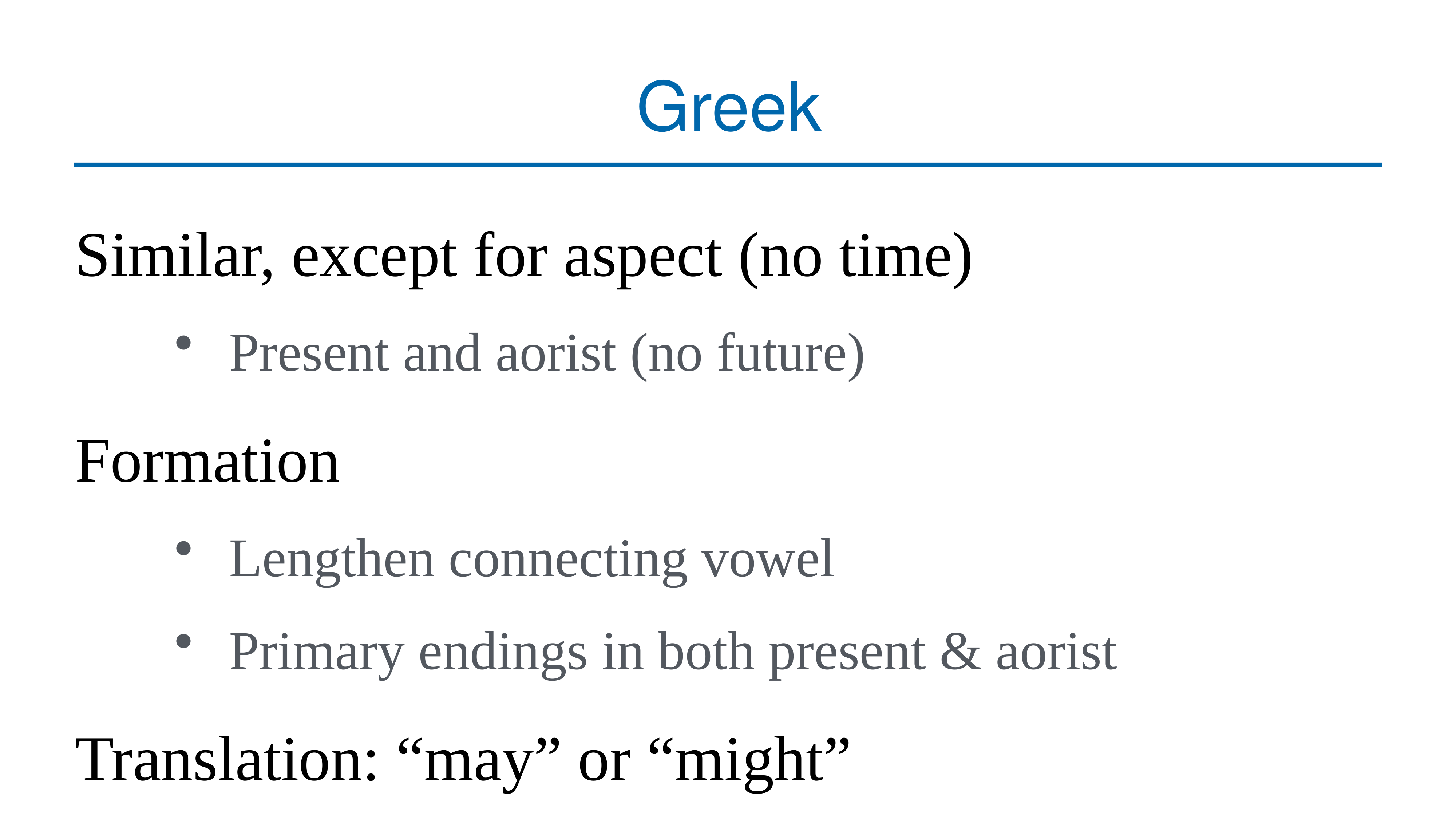

# Greek
Similar, except for aspect (no time)
Present and aorist (no future)
Formation
Lengthen connecting vowel
Primary endings in both present & aorist
Translation: “may” or “might”